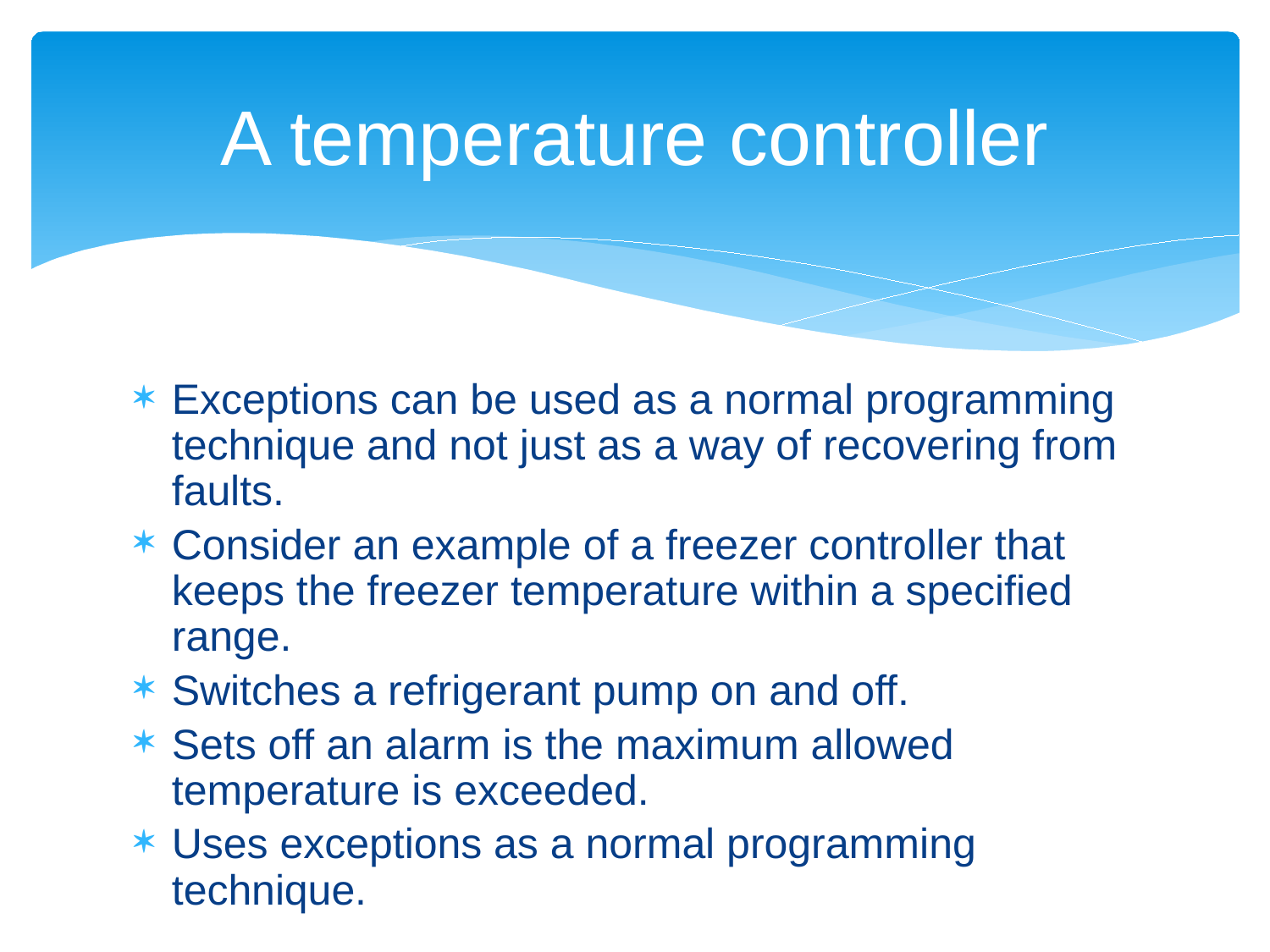

# A temperature controller
Exceptions can be used as a normal programming technique and not just as a way of recovering from faults.
Consider an example of a freezer controller that keeps the freezer temperature within a specified range.
Switches a refrigerant pump on and off.
Sets off an alarm is the maximum allowed temperature is exceeded.
Uses exceptions as a normal programming technique.